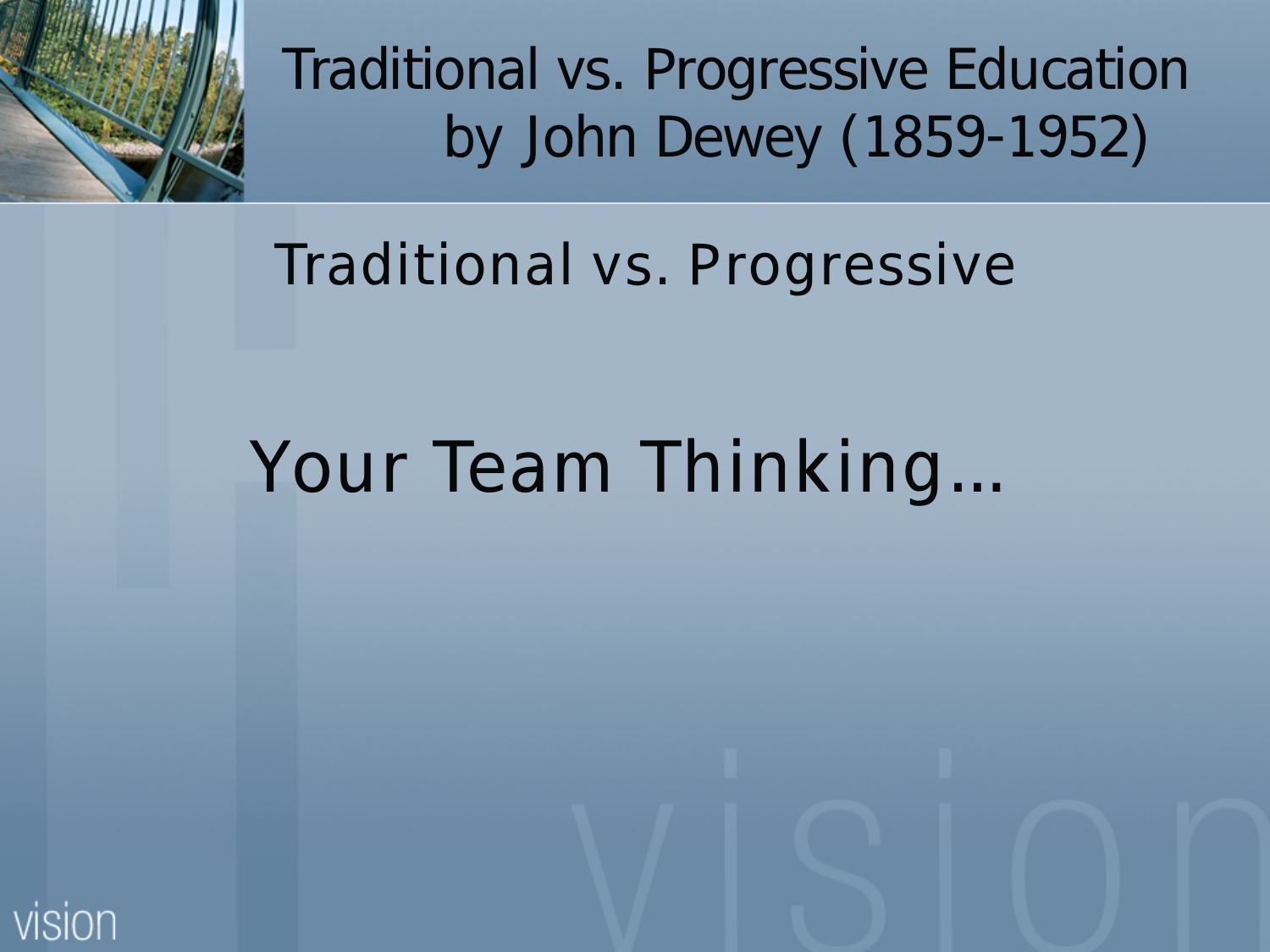

# Traditional vs. Progressive Education by John Dewey (1859-1952)
Traditional vs. Progressive
Your Team Thinking…